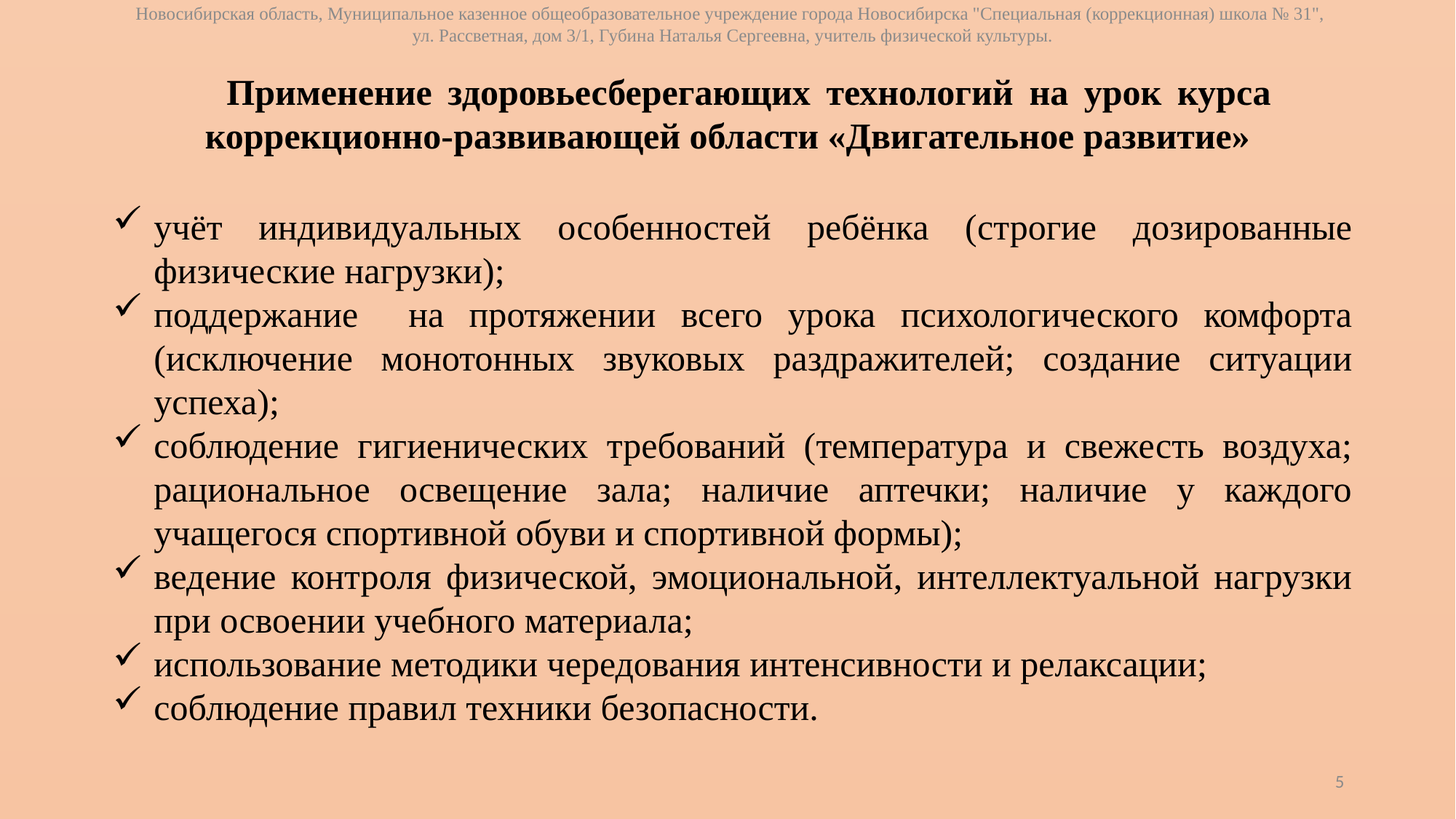

Новосибирская область, Муниципальное казенное общеобразовательное учреждение города Новосибирска "Специальная (коррекционная) школа № 31",
ул. Рассветная, дом 3/1, Губина Наталья Сергеевна, учитель физической культуры.
Применение здоровьесберегающих технологий на урок курса коррекционно-развивающей области «Двигательное развитие»
учёт индивидуальных особенностей ребёнка (строгие дозированные физические нагрузки);
поддержание  на протяжении всего урока психологического комфорта (исключение монотонных звуковых раздражителей; создание ситуации успеха);
соблюдение гигиенических требований (температура и свежесть воздуха; рациональное освещение зала; наличие аптечки; наличие у каждого учащегося спортивной обуви и спортивной формы);
ведение контроля физической, эмоциональной, интеллектуальной нагрузки при освоении учебного материала;
использование методики чередования интенсивности и релаксации;
соблюдение правил техники безопасности.
5